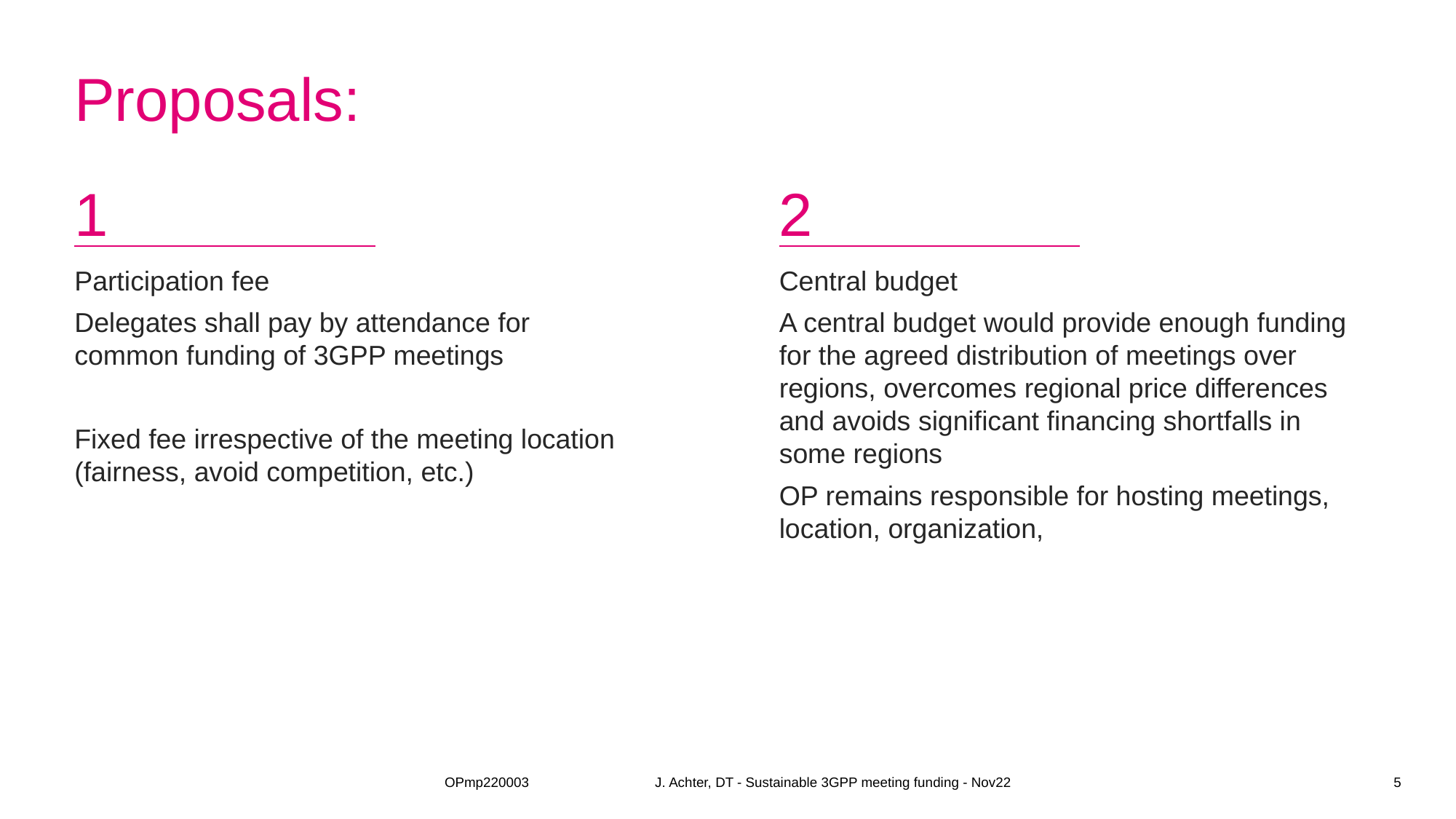

# Proposals:
1
2
Central budget
A central budget would provide enough funding for the agreed distribution of meetings over regions, overcomes regional price differences and avoids significant financing shortfalls in some regions
OP remains responsible for hosting meetings, location, organization,
Participation fee
Delegates shall pay by attendance for common funding of 3GPP meetings

Fixed fee irrespective of the meeting location (fairness, avoid competition, etc.)
OPmp220003                                 J. Achter, DT - Sustainable 3GPP meeting funding - Nov22
5